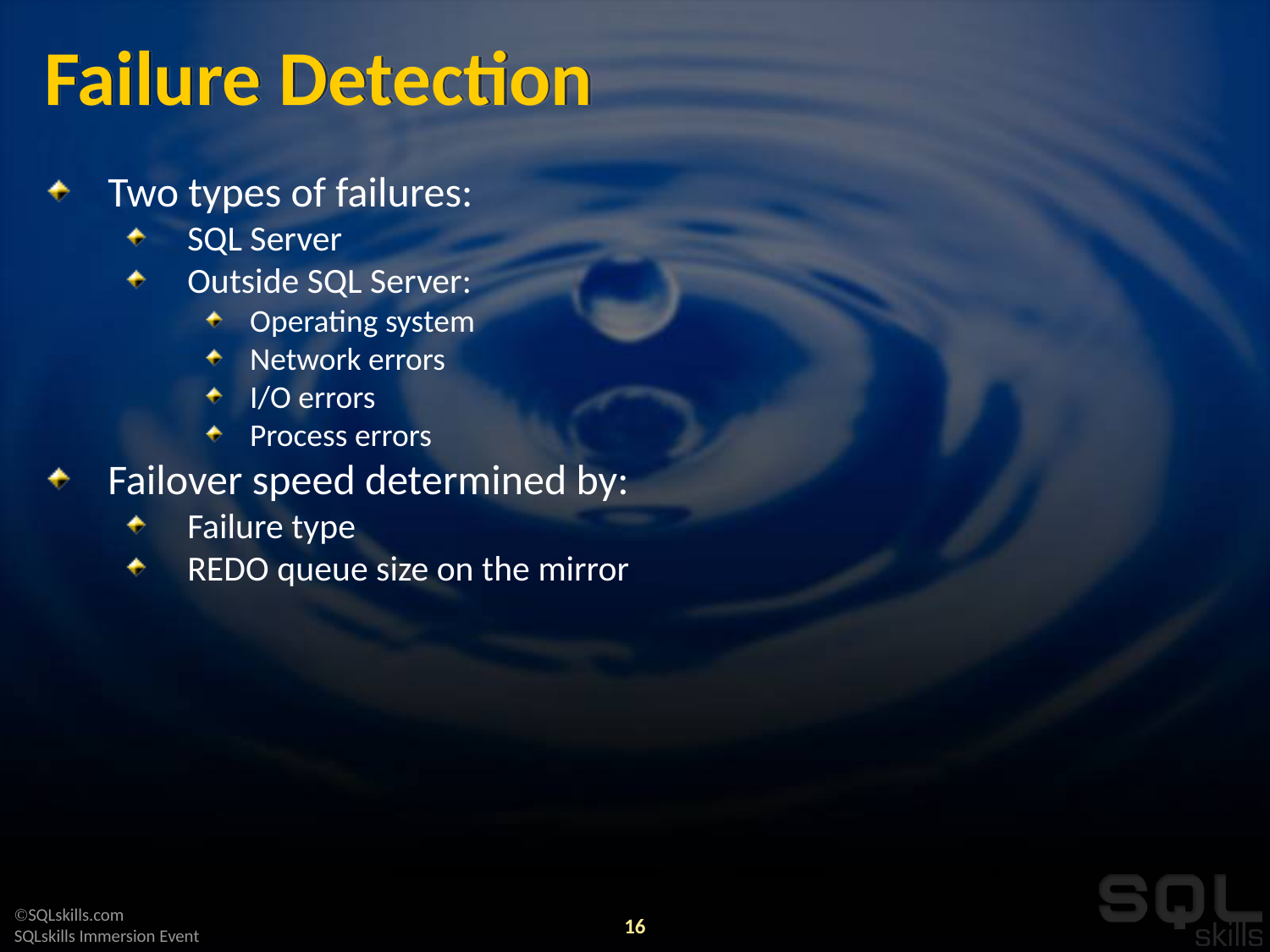

# Failure Detection
Two types of failures:
SQL Server
Outside SQL Server:
Operating system
Network errors
I/O errors
Process errors
Failover speed determined by:
Failure type
REDO queue size on the mirror
16